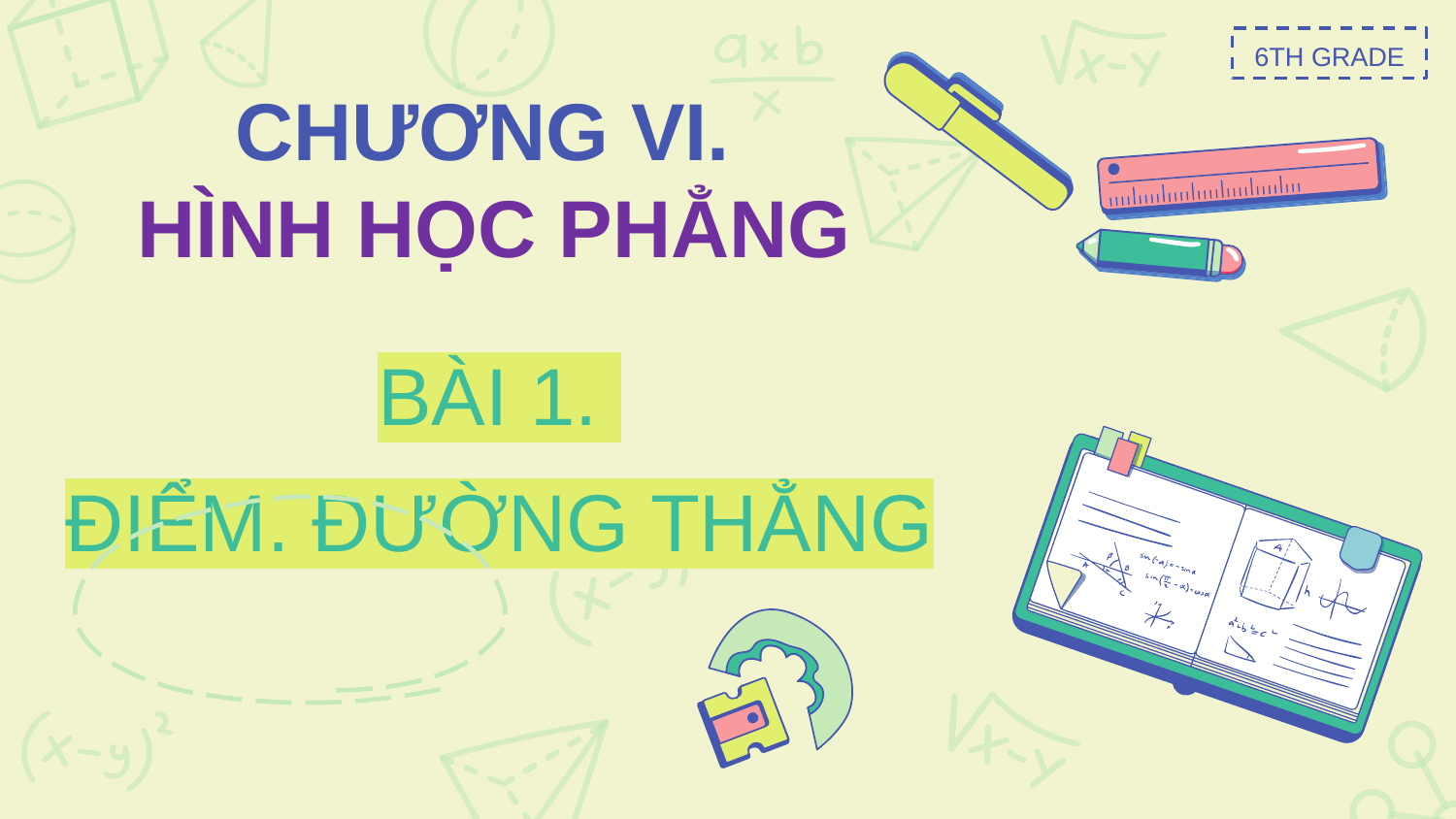

6TH GRADE
CHƯƠNG VI.
HÌNH HỌC PHẲNG
# BÀI 1. ĐIỂM. ĐƯỜNG THẲNG